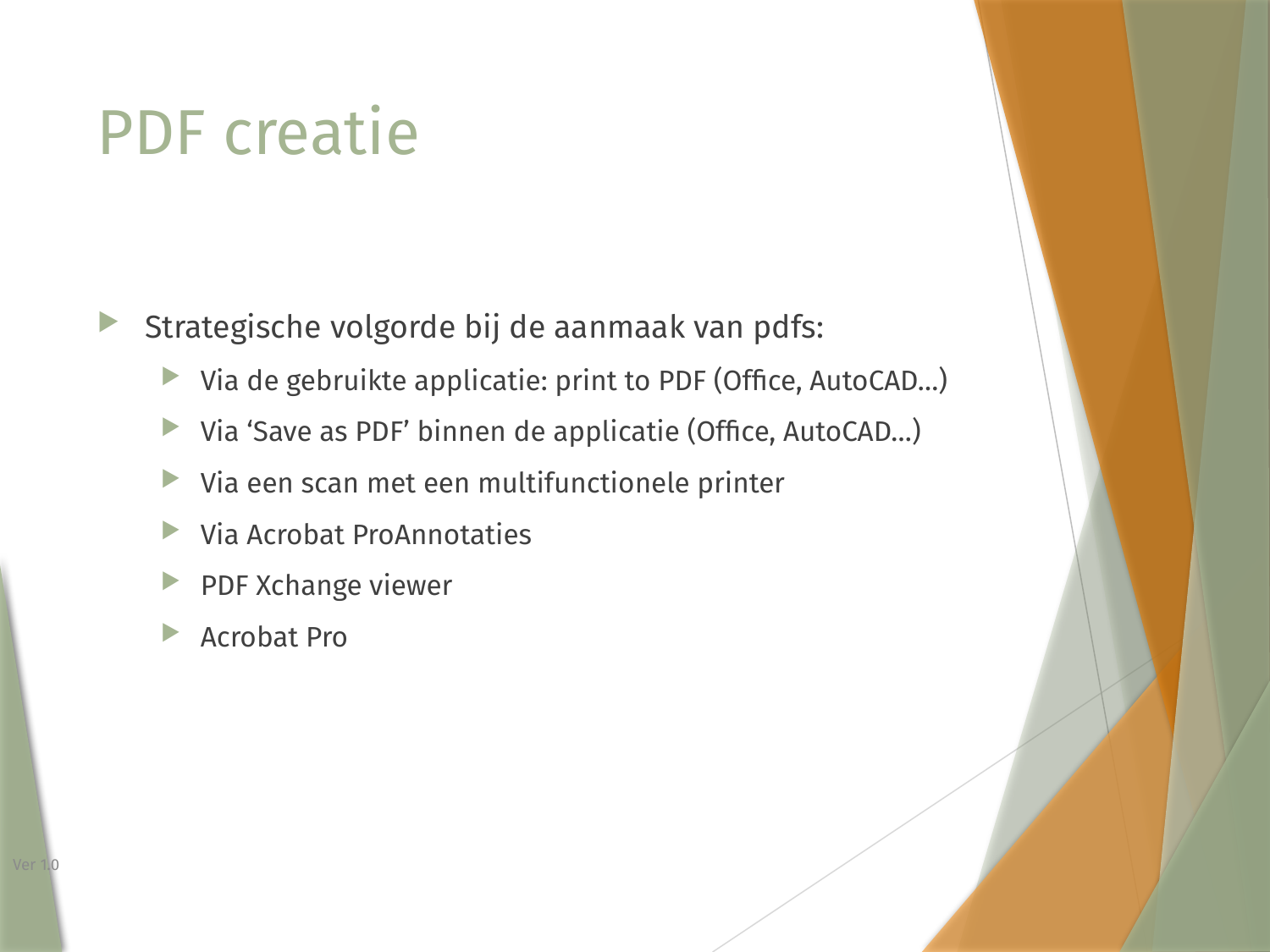

# PDF creatie
Strategische volgorde bij de aanmaak van pdfs:
Via de gebruikte applicatie: print to PDF (Office, AutoCAD…)
Via ‘Save as PDF’ binnen de applicatie (Office, AutoCAD…)
Via een scan met een multifunctionele printer
Via Acrobat ProAnnotaties
PDF Xchange viewer
Acrobat Pro
Ver 1.0